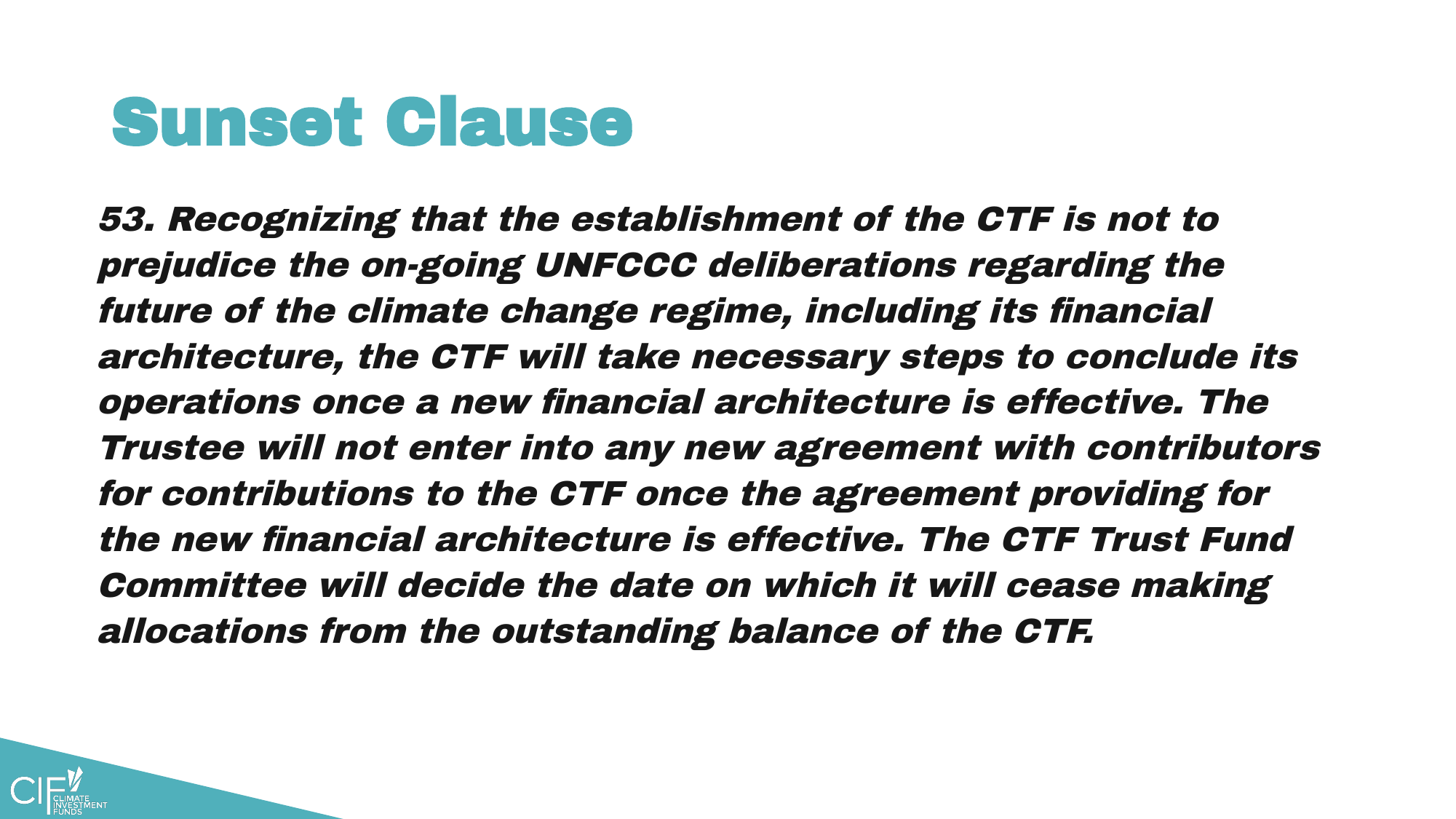

# Sunset Clause
53. Recognizing that the establishment of the CTF is not to prejudice the on-going UNFCCC deliberations regarding the future of the climate change regime, including its financial architecture, the CTF will take necessary steps to conclude its operations once a new financial architecture is effective. The Trustee will not enter into any new agreement with contributors for contributions to the CTF once the agreement providing for the new financial architecture is effective. The CTF Trust Fund Committee will decide the date on which it will cease making allocations from the outstanding balance of the CTF.